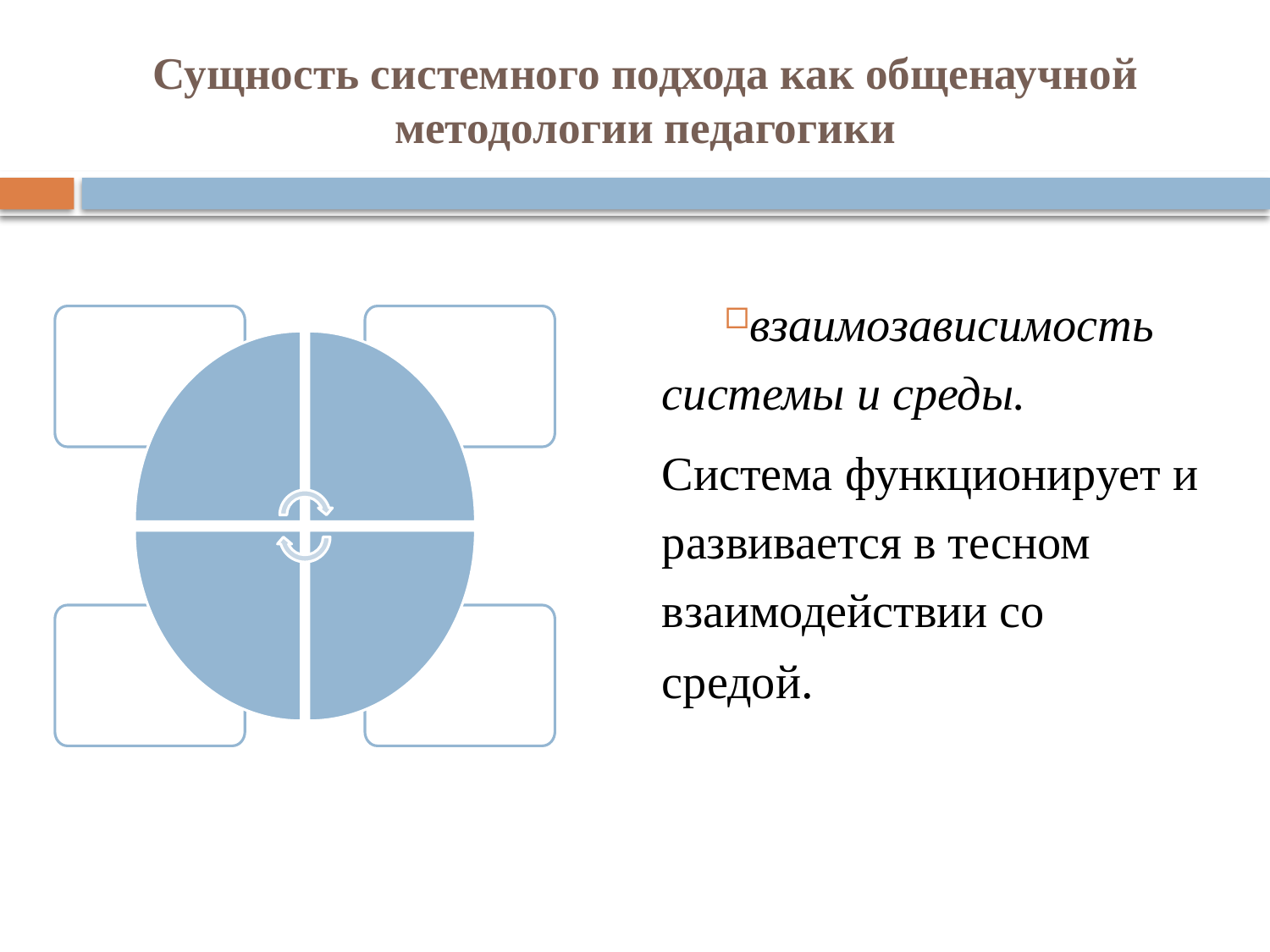

# Сущность системного подхода как общенаучной методологии педагогики
взаимозависимость системы и среды.
Система функционирует и развивается в тесном взаимодействии со средой.